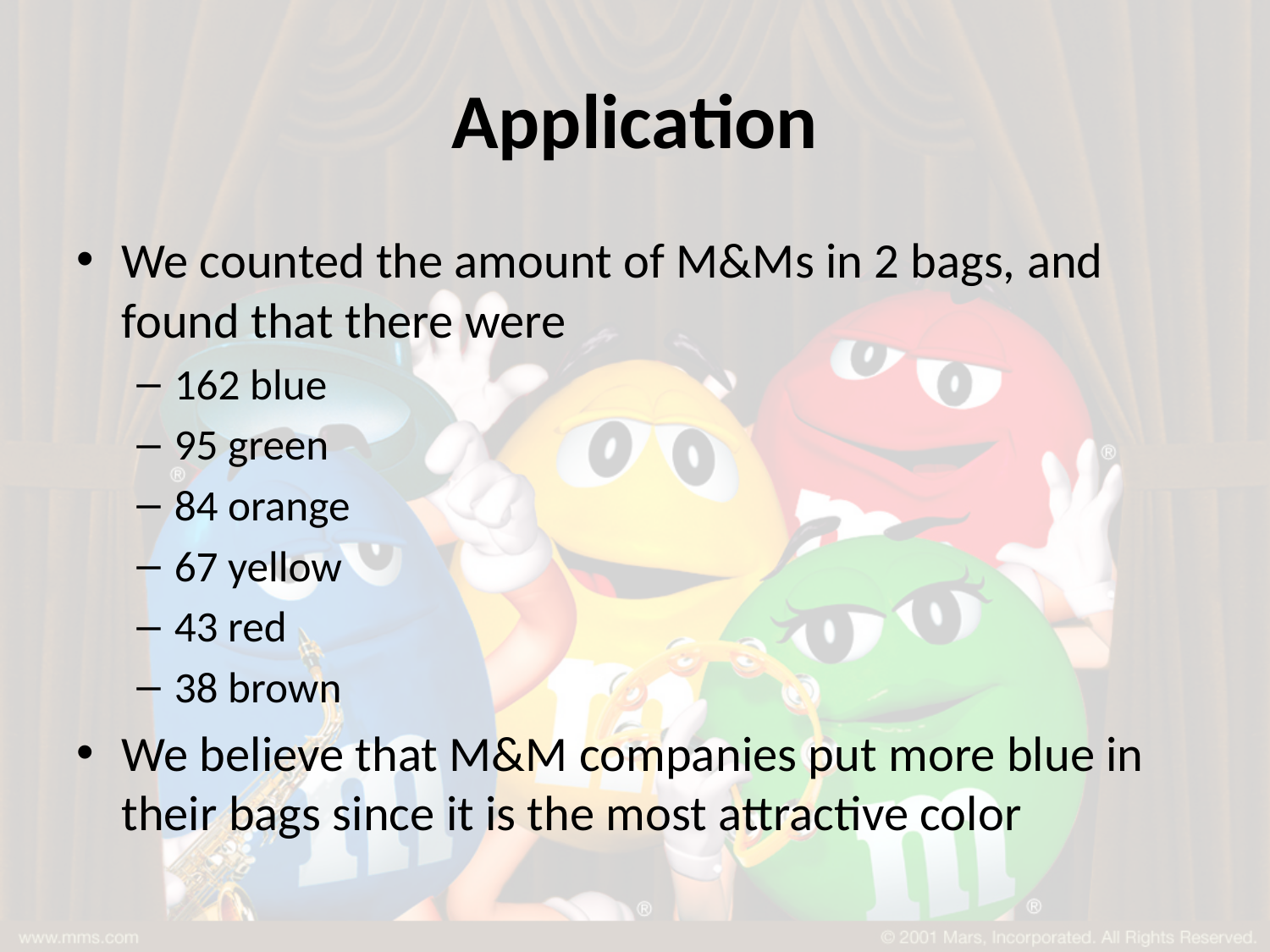

# Application
We counted the amount of M&Ms in 2 bags, and found that there were
162 blue
95 green
84 orange
67 yellow
43 red
38 brown
We believe that M&M companies put more blue in their bags since it is the most attractive color